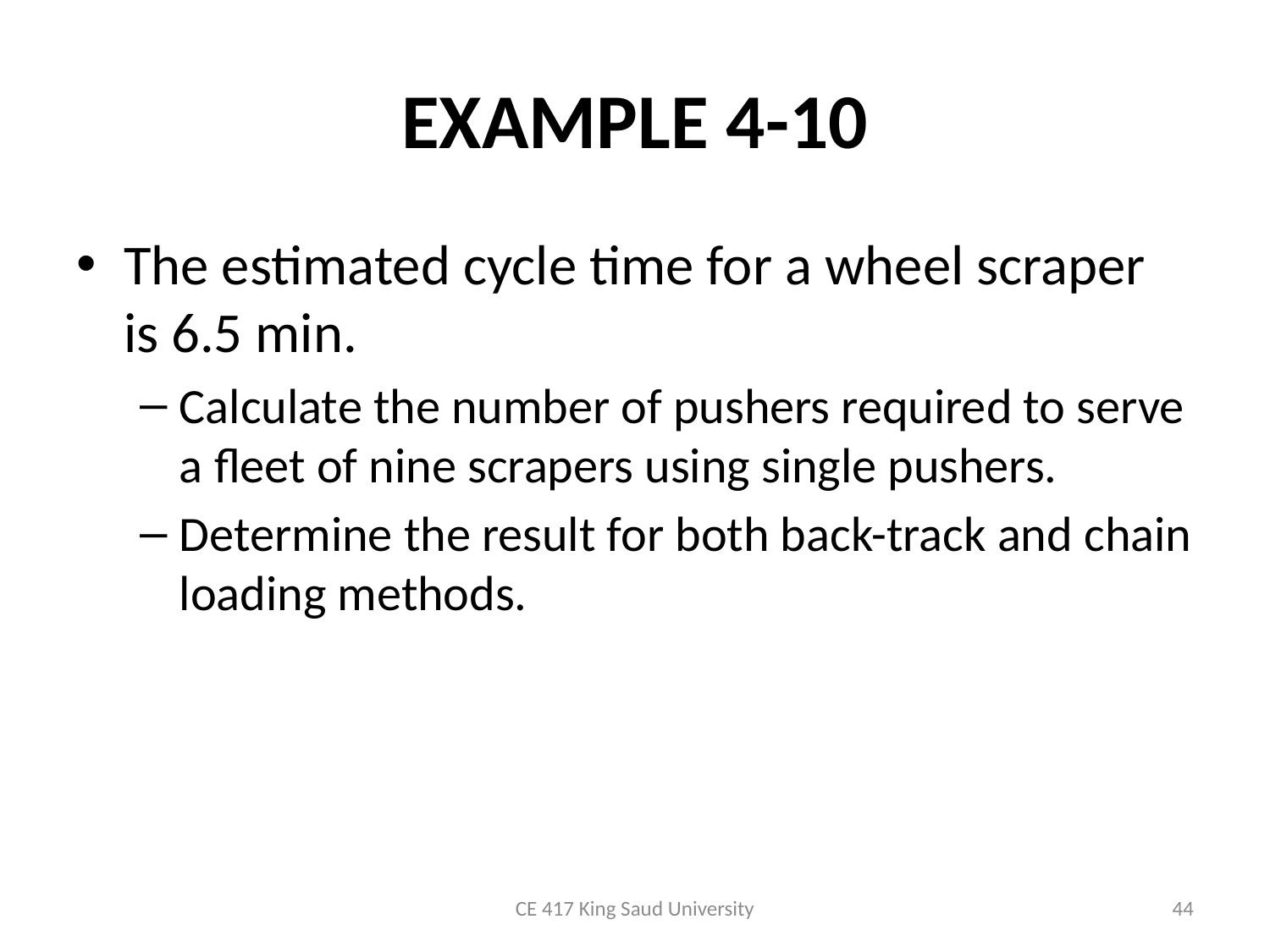

# EXAMPLE 4-10
The estimated cycle time for a wheel scraper is 6.5 min.
Calculate the number of pushers required to serve a fleet of nine scrapers using single pushers.
Determine the result for both back-track and chain loading methods.
CE 417 King Saud University
44